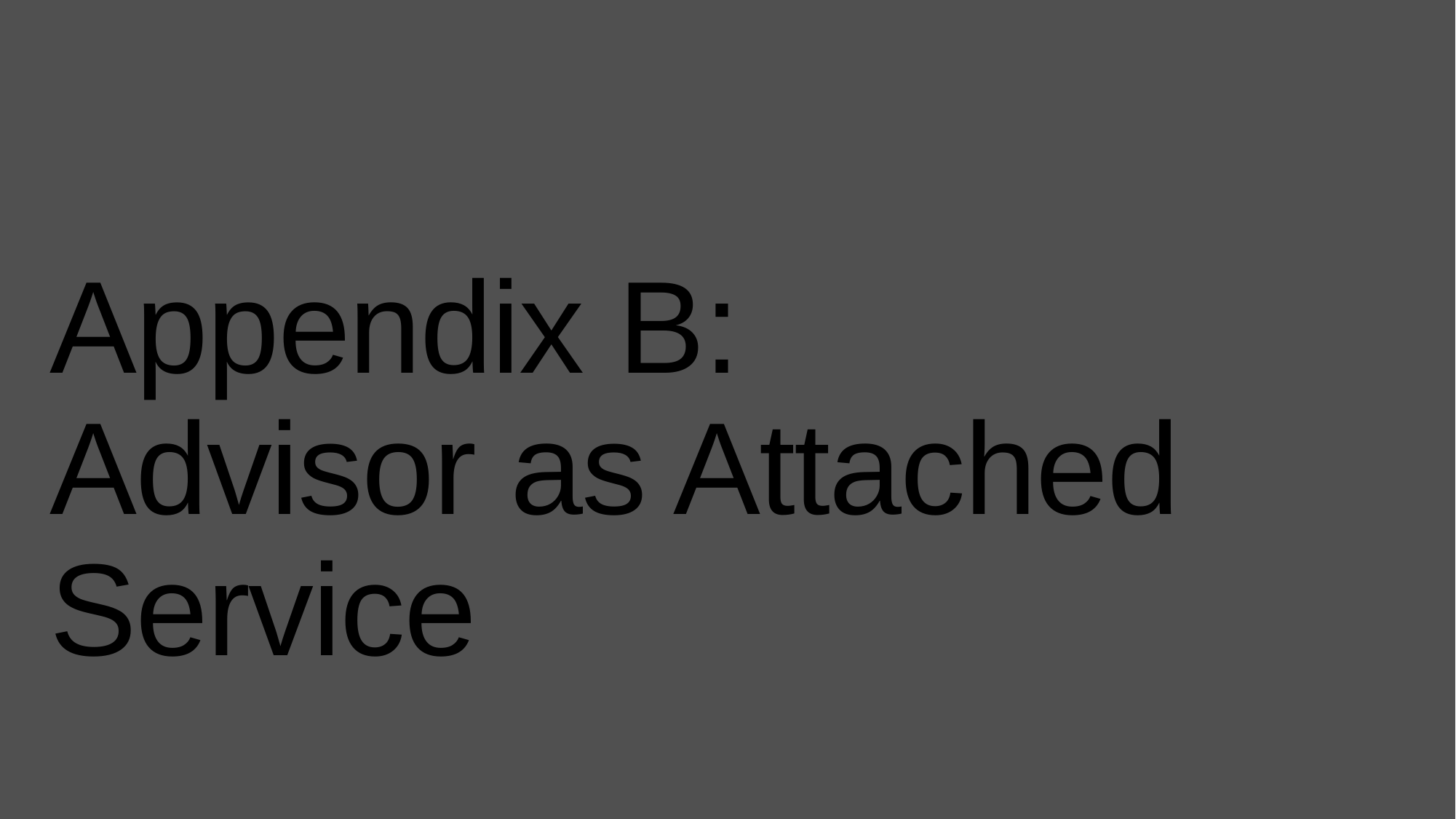

# Appendix B: Advisor as Attached Service